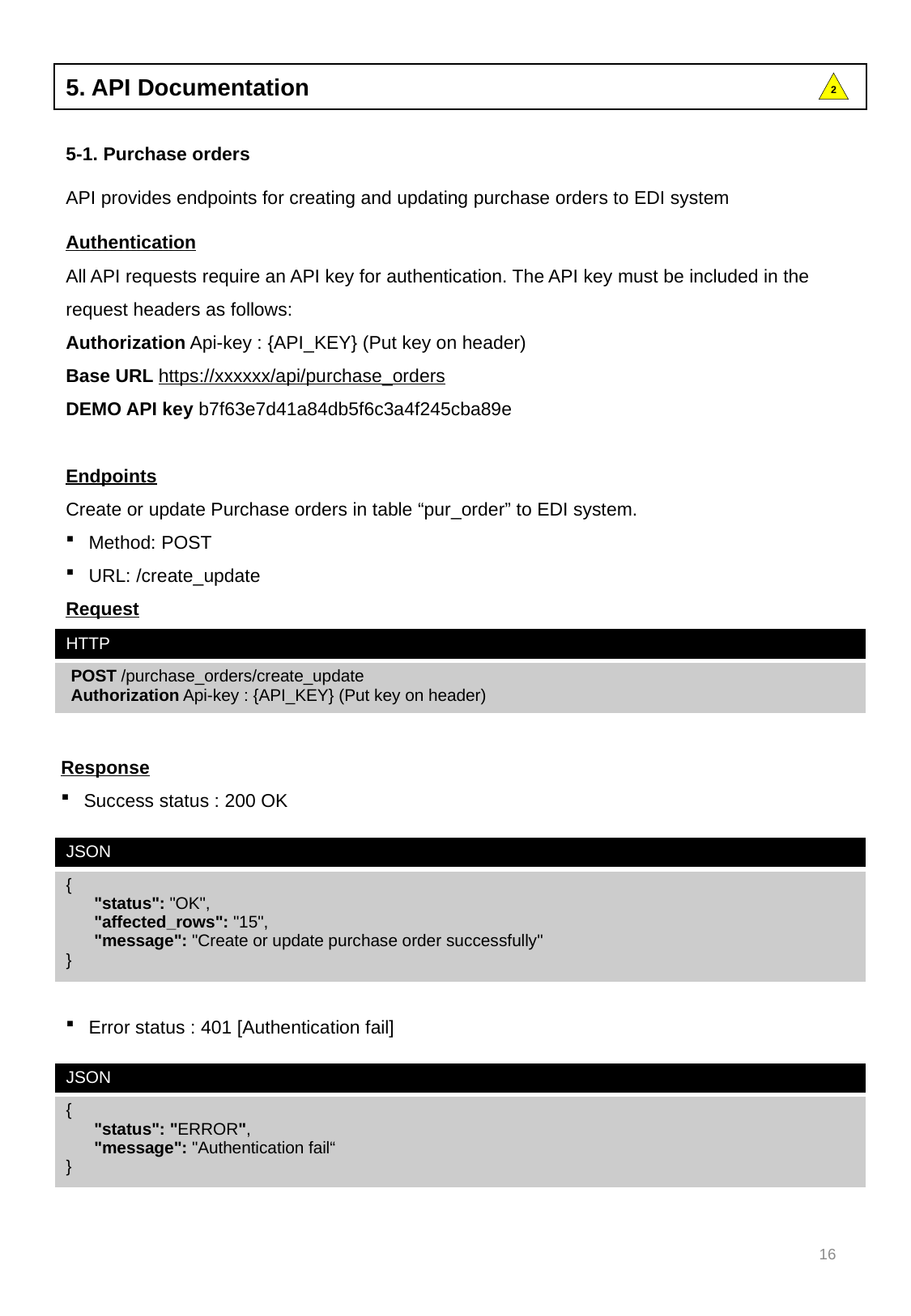

5. API Documentation
2
5-1. Purchase orders
API provides endpoints for creating and updating purchase orders to EDI system

Authentication
All API requests require an API key for authentication. The API key must be included in the request headers as follows:
Authorization Api-key : {API_KEY} (Put key on header)
Base URL https://xxxxxx/api/purchase_orders
DEMO API key b7f63e7d41a84db5f6c3a4f245cba89e

Endpoints
Create or update Purchase orders in table “pur_order” to EDI system.
Method: POST
URL: /create_update
Request

| HTTP |
| --- |
| POST /purchase\_orders/create\_update Authorization Api-key : {API\_KEY} (Put key on header) |
Response
Success status : 200 OK
| JSON |
| --- |
| { "status": "OK", "affected\_rows": "15", "message": "Create or update purchase order successfully" } |
Error status : 401 [Authentication fail]

| JSON |
| --- |
| { "status": "ERROR", "message": "Authentication fail“ } |
16